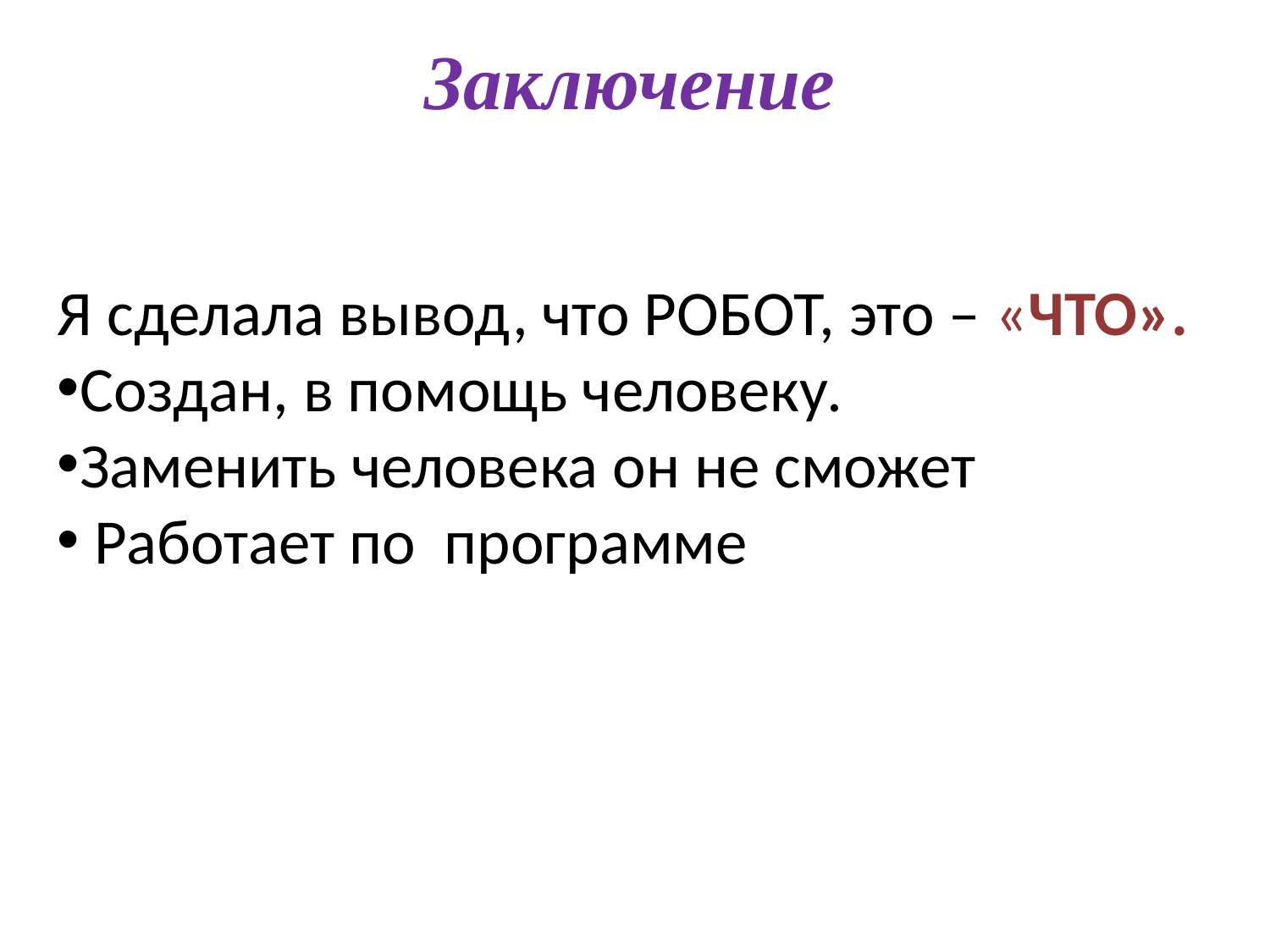

Заключение
Я сделала вывод, что РОБОТ, это – «ЧТО».
Создан, в помощь человеку.
Заменить человека он не сможет
 Работает по  программе